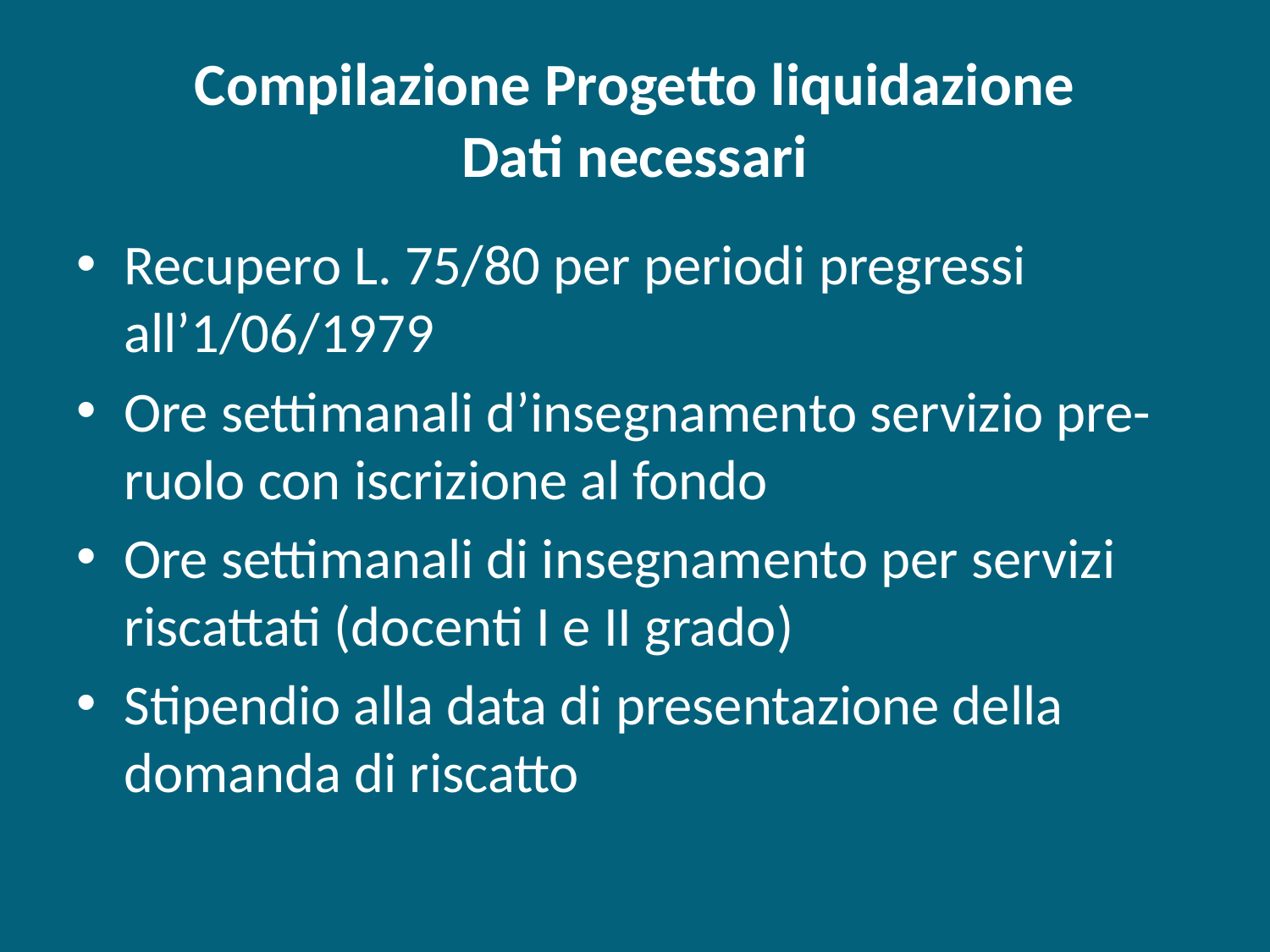

# Compilazione Progetto liquidazione Dati necessari
Recupero L. 75/80 per periodi pregressi all’1/06/1979
Ore settimanali d’insegnamento servizio pre-ruolo con iscrizione al fondo
Ore settimanali di insegnamento per servizi riscattati (docenti I e II grado)
Stipendio alla data di presentazione della domanda di riscatto